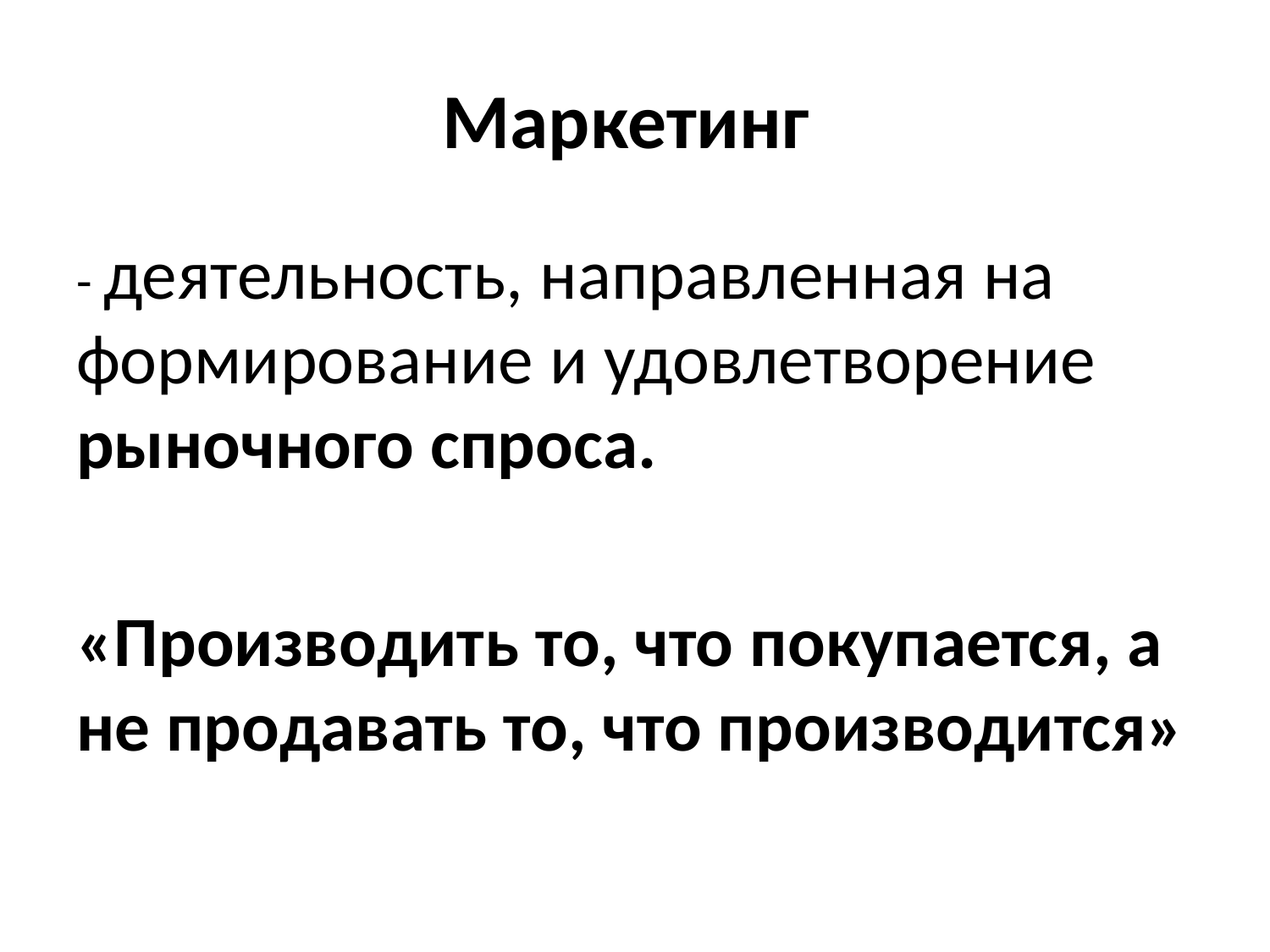

# Маркетинг
- деятельность, направленная на формирование и удовлетворение рыночного спроса.

«Производить то, что покупается, а не продавать то, что производится»